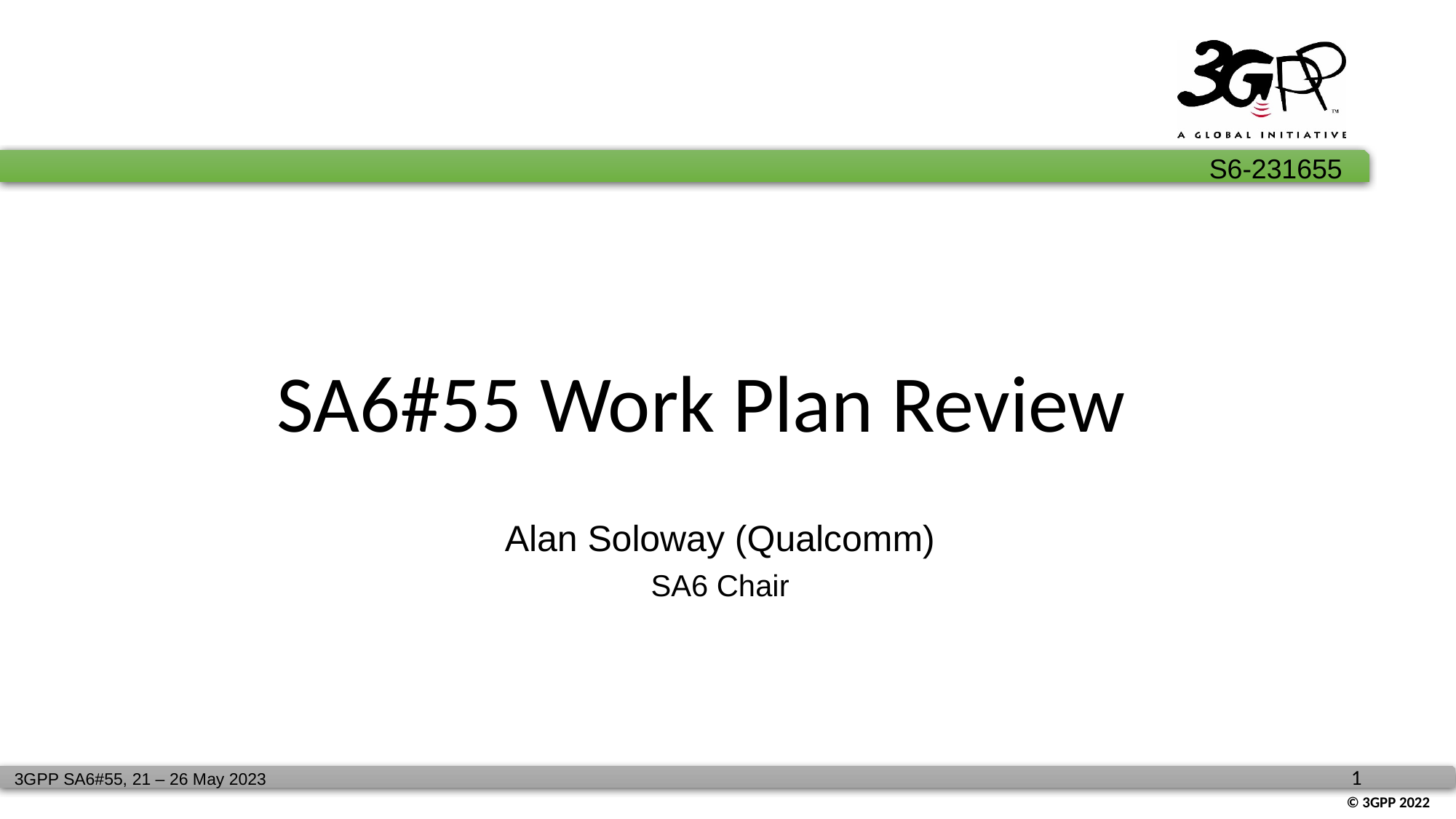

# SA6#55 Work Plan Review
Alan Soloway (Qualcomm)
SA6 Chair